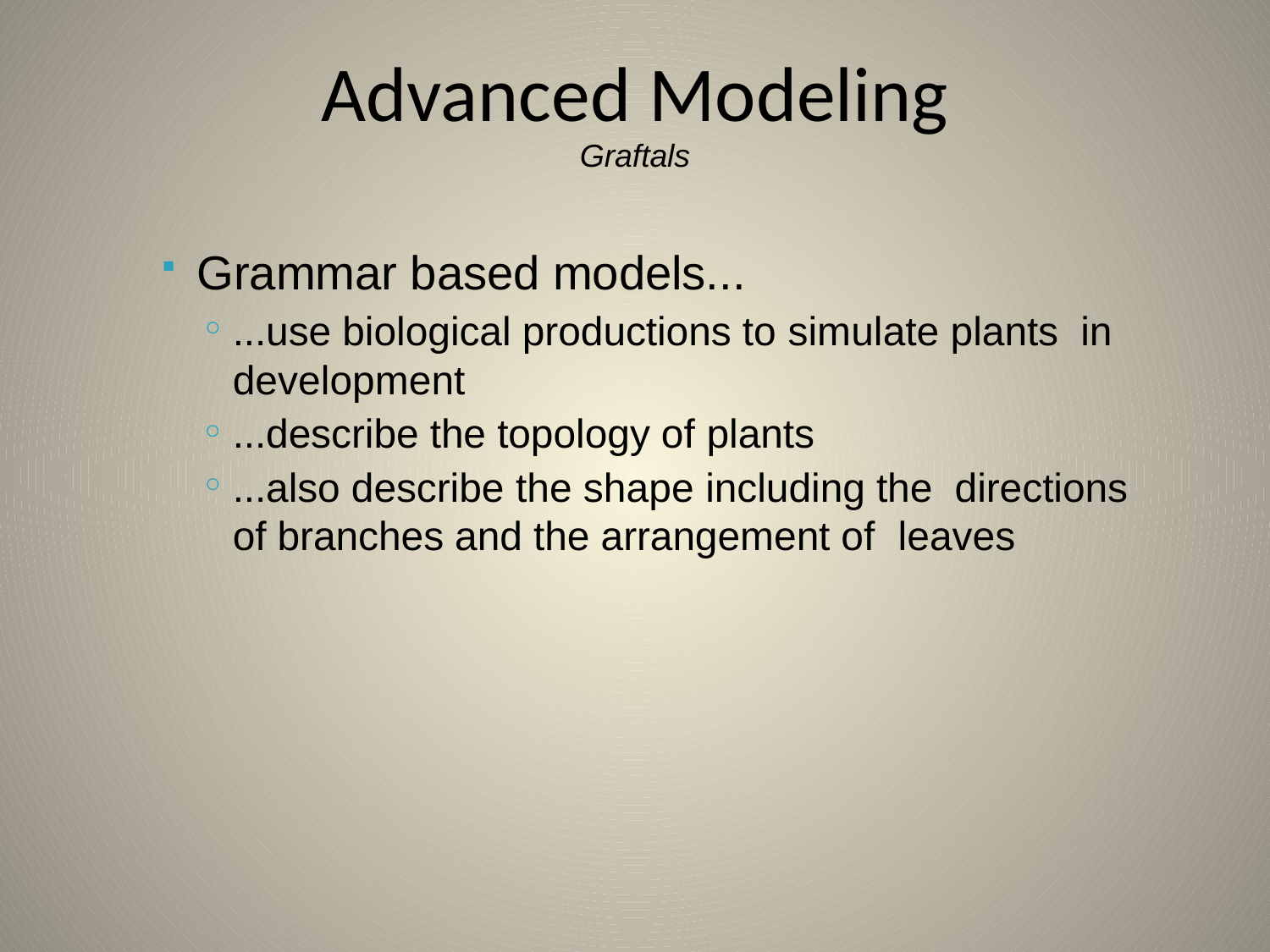

# Advanced Modeling
Graftals
Grammar based models...
...use biological productions to simulate plants  in development
...describe the topology of plants
...also describe the shape including the  directions of branches and the arrangement of  leaves